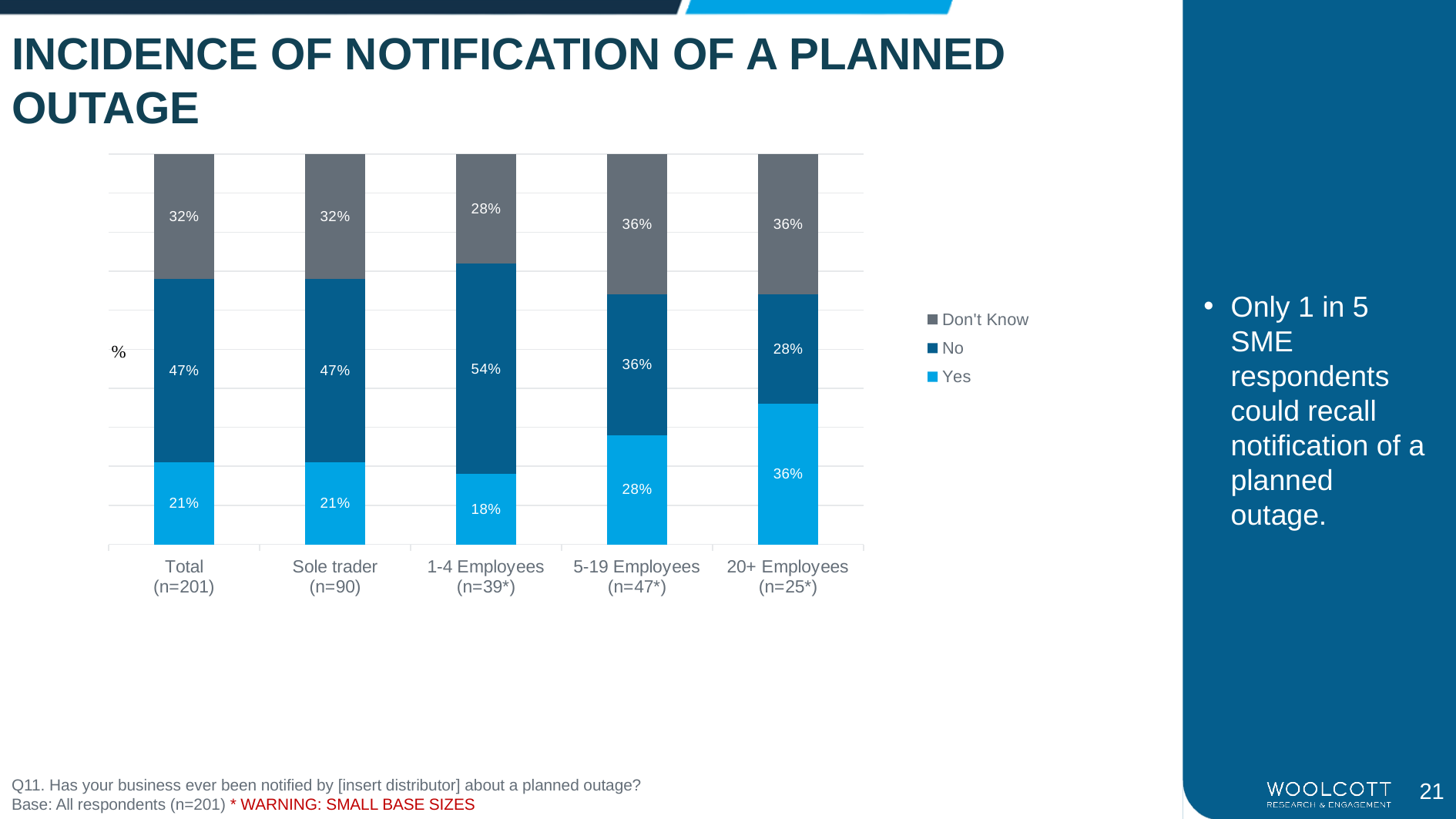

INCIDENCE OF NOTIFICATION OF A PLANNED OUTAGE

### Chart

| Category | Yes | No | Don't Know |
|---|---|---|---|
| Total
(n=201) | 0.21 | 0.47 | 0.32 |
| Sole trader
(n=90) | 0.21 | 0.47 | 0.32 |
| 1-4 Employees
(n=39*) | 0.18 | 0.54 | 0.28 |
| 5-19 Employees
(n=47*) | 0.28 | 0.36 | 0.36 |
| 20+ Employees
(n=25*) | 0.36 | 0.28 | 0.36 |
Only 1 in 5 SME respondents could recall notification of a planned outage.
Q11. Has your business ever been notified by [insert distributor] about a planned outage?
Base: All respondents (n=201) * WARNING: SMALL BASE SIZES